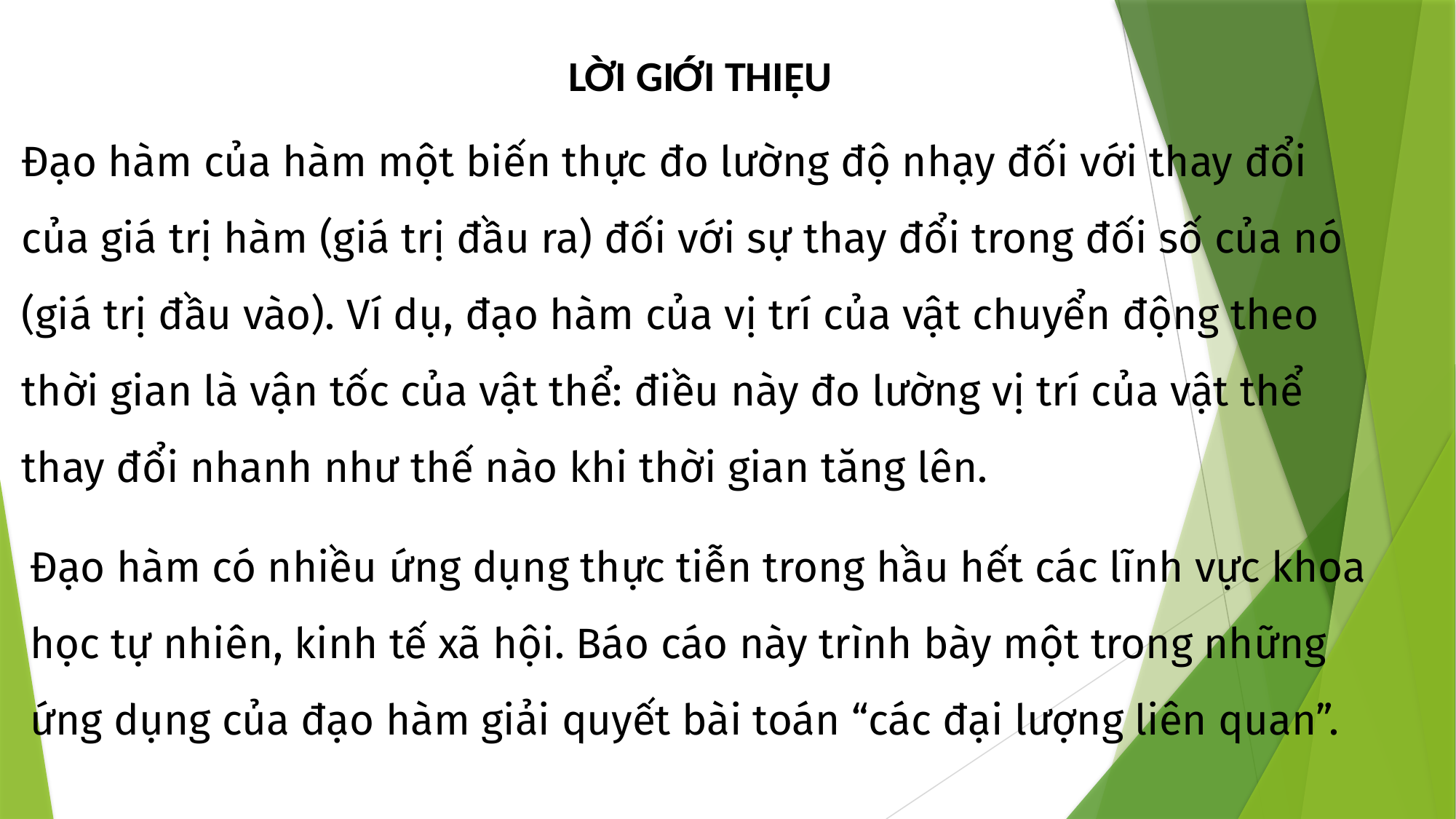

LỜI GIỚI THIỆU
Đạo hàm của hàm một biến thực đo lường độ nhạy đối với thay đổi của giá trị hàm (giá trị đầu ra) đối với sự thay đổi trong đối số của nó (giá trị đầu vào). Ví dụ, đạo hàm của vị trí của vật chuyển động theo thời gian là vận tốc của vật thể: điều này đo lường vị trí của vật thể thay đổi nhanh như thế nào khi thời gian tăng lên.
Đạo hàm có nhiều ứng dụng thực tiễn trong hầu hết các lĩnh vực khoa học tự nhiên, kinh tế xã hội. Báo cáo này trình bày một trong những ứng dụng của đạo hàm giải quyết bài toán “các đại lượng liên quan”.